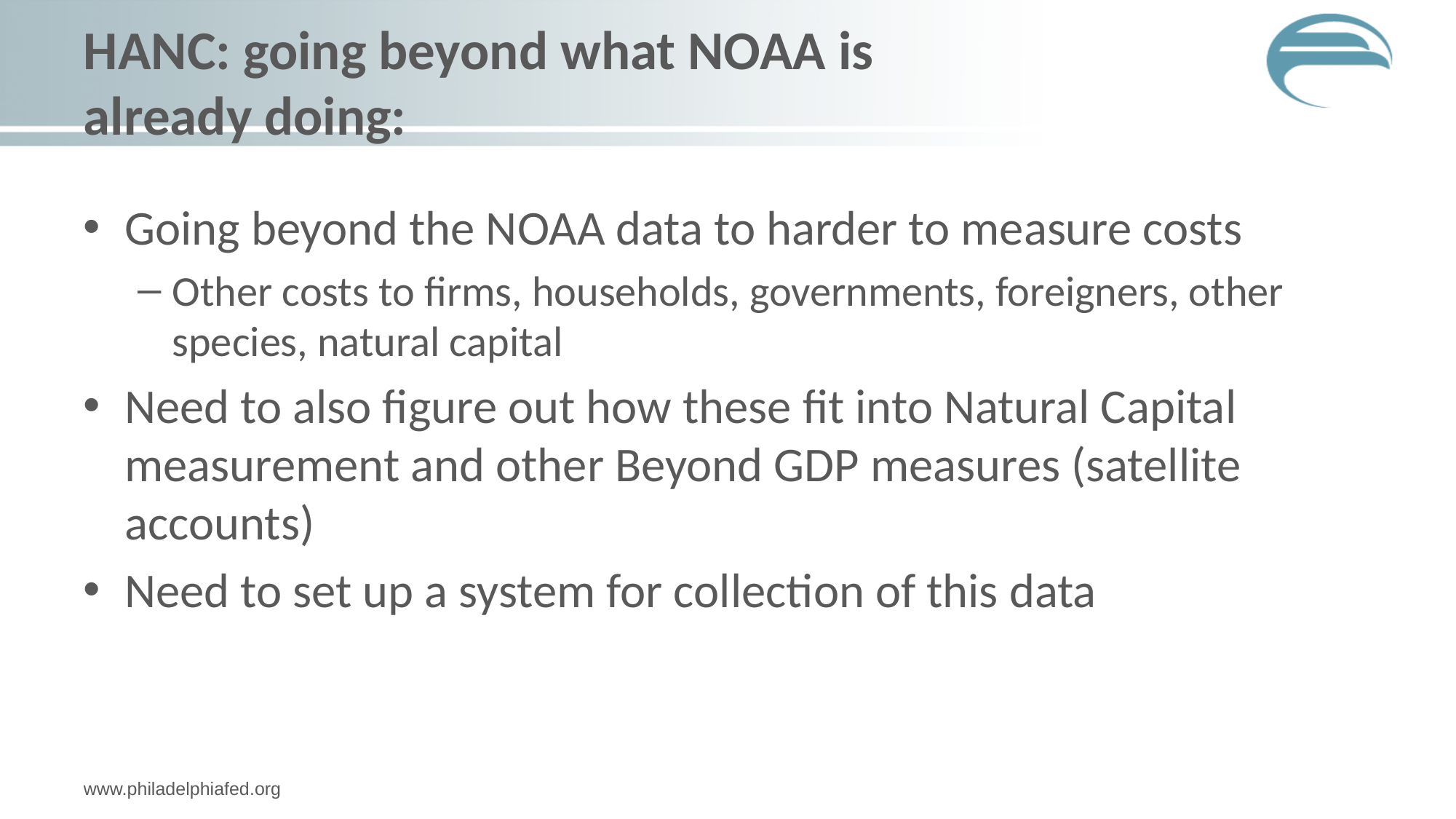

# HANC: going beyond what NOAA is already doing:
Going beyond the NOAA data to harder to measure costs
Other costs to firms, households, governments, foreigners, other species, natural capital
Need to also figure out how these fit into Natural Capital measurement and other Beyond GDP measures (satellite accounts)
Need to set up a system for collection of this data
www.philadelphiafed.org